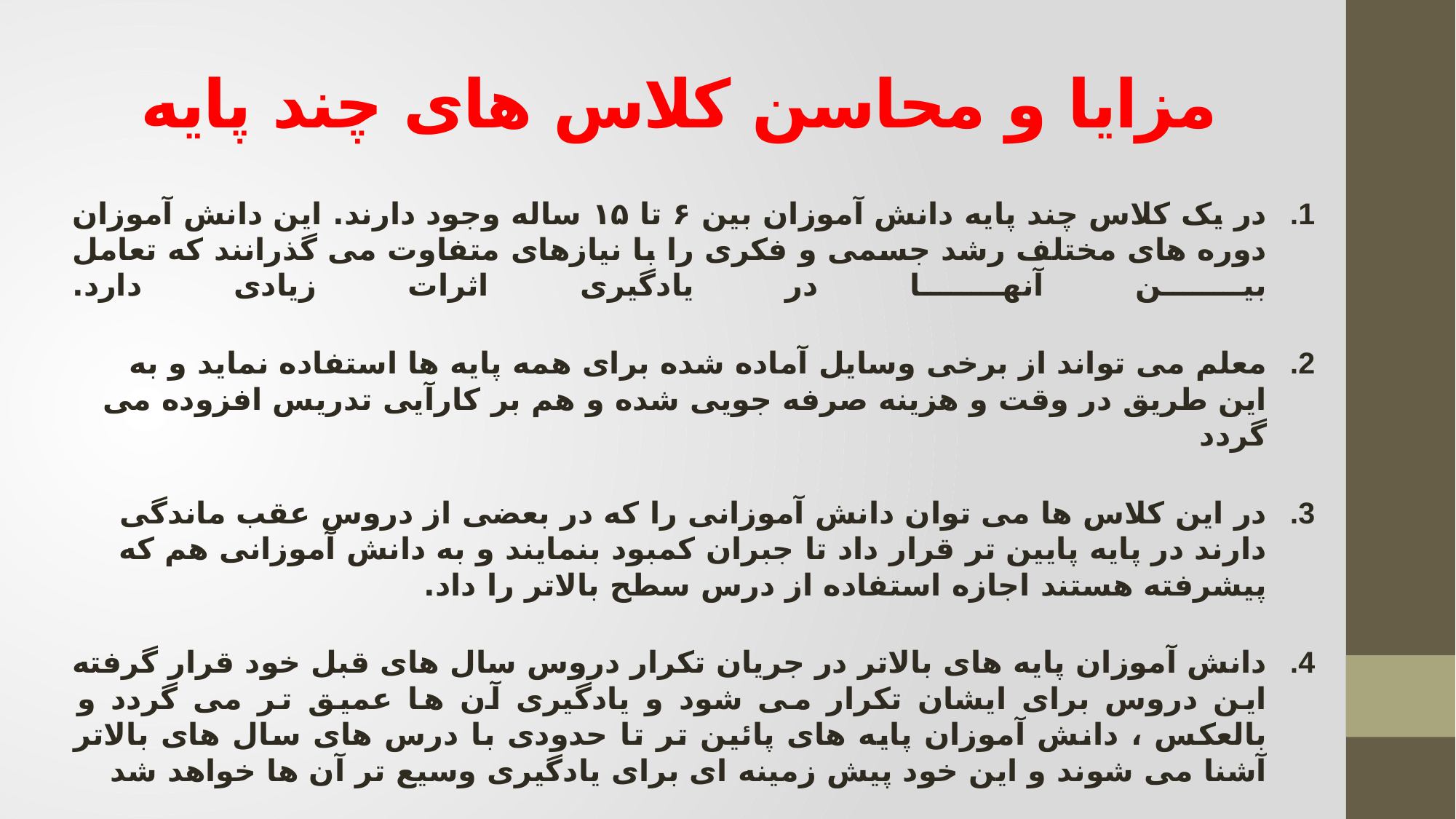

# مزایا و محاسن کلاس های چند پایه
در یک کلاس چند پایه دانش آموزان بین ۶ تا ۱۵ ساله وجود دارند. این دانش آموزان دوره های مختلف رشد جسمی و فکری را با نیازهای متفاوت می گذرانند که تعامل بین آنها در یادگیری اثرات زیادی دارد.
معلم می تواند از برخی وسایل آماده شده برای همه پایه ها استفاده نماید و به این طریق در وقت و هزینه صرفه جویی شده و هم بر کارآیی تدریس افزوده می گردد
در این کلاس ها می توان دانش آموزانی را که در بعضی از دروس عقب ماندگی دارند در پایه پایین تر قرار داد تا جبران کمبود بنمایند و به دانش آموزانی هم که پیشرفته هستند اجازه استفاده از درس سطح بالاتر را داد.
دانش آموزان پایه های بالاتر در جریان تکرار دروس سال های قبل خود قرار گرفته این دروس برای ایشان تکرار می شود و یادگیری آن ها عمیق تر می گردد و بالعکس ، دانش آموزان پایه های پائین تر تا حدودی با درس های سال های بالاتر آشنا می شوند و این خود پیش زمینه ای برای یادگیری وسیع تر آن ها خواهد شد